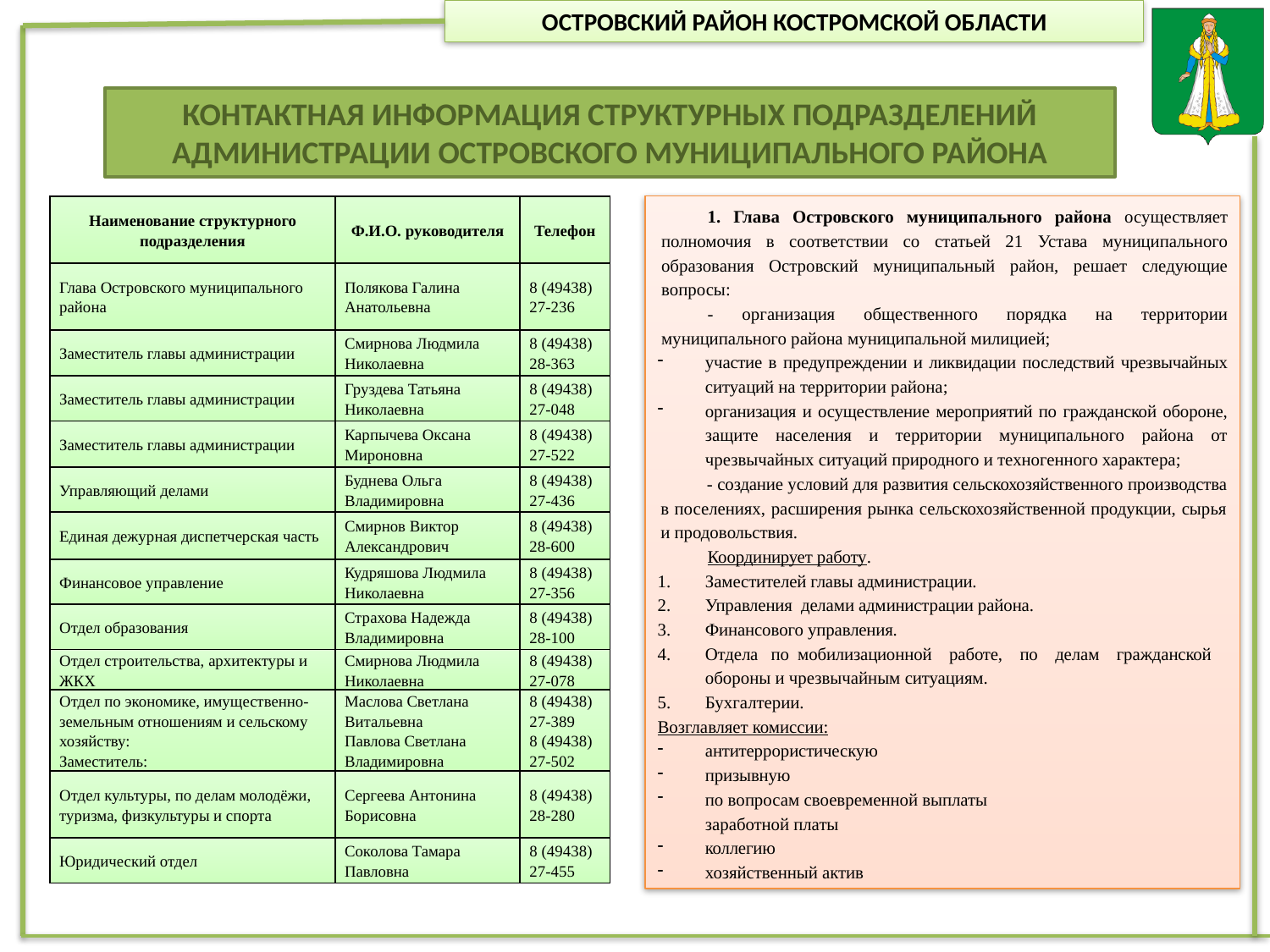

КОНТАКТНАЯ ИНФОРМАЦИЯ СТРУКТУРНЫХ ПОДРАЗДЕЛЕНИЙ
АДМИНИСТРАЦИИ ОСТРОВСКОГО МУНИЦИПАЛЬНОГО РАЙОНА
| Наименование структурного подразделения | Ф.И.О. руководителя | Телефон |
| --- | --- | --- |
| Глава Островского муниципального района | Полякова Галина Анатольевна | 8 (49438) 27-236 |
| Заместитель главы администрации | Смирнова Людмила Николаевна | 8 (49438) 28-363 |
| Заместитель главы администрации | Груздева Татьяна Николаевна | 8 (49438) 27-048 |
| Заместитель главы администрации | Карпычева Оксана Мироновна | 8 (49438) 27-522 |
| Управляющий делами | Буднева Ольга Владимировна | 8 (49438) 27-436 |
| Единая дежурная диспетчерская часть | Смирнов Виктор Александрович | 8 (49438) 28-600 |
| Финансовое управление | Кудряшова Людмила Николаевна | 8 (49438) 27-356 |
| Отдел образования | Страхова Надежда Владимировна | 8 (49438) 28-100 |
| Отдел строительства, архитектуры и ЖКХ | Смирнова Людмила Николаевна | 8 (49438) 27-078 |
| Отдел по экономике, имущественно-земельным отношениям и сельскому хозяйству: Заместитель: | Маслова Светлана Витальевна Павлова Светлана Владимировна | 8 (49438) 27-389 8 (49438) 27-502 |
| Отдел культуры, по делам молодёжи, туризма, физкультуры и спорта | Сергеева Антонина Борисовна | 8 (49438) 28-280 |
| Юридический отдел | Соколова Тамара Павловна | 8 (49438) 27-455 |
1. Глава Островского муниципального района осуществляет полномочия в соответствии со статьей 21 Устава муниципального образования Островский муниципальный район, решает следующие вопросы:
- организация общественного порядка на территории муниципального района муниципальной милицией;
участие в предупреждении и ликвидации последствий чрезвычайных ситуаций на территории района;
организация и осуществление мероприятий по гражданской обороне, защите населения и территории муниципального района от чрезвычайных ситуаций природного и техногенного характера;
- создание условий для развития сельскохозяйственного производства в поселениях, расширения рынка сельскохозяйственной продукции, сырья и продовольствия.
Координирует работу.
Заместителей главы администрации.
Управления  делами администрации района.
Финансового управления.
Отдела   по  мобилизационной    работе,    по    делам    гражданской обороны и чрезвычайным ситуациям.
Бухгалтерии.
Возглавляет комиссии:
антитеррористическую
призывную
по вопросам своевременной выплаты заработной платы
коллегию
хозяйственный актив